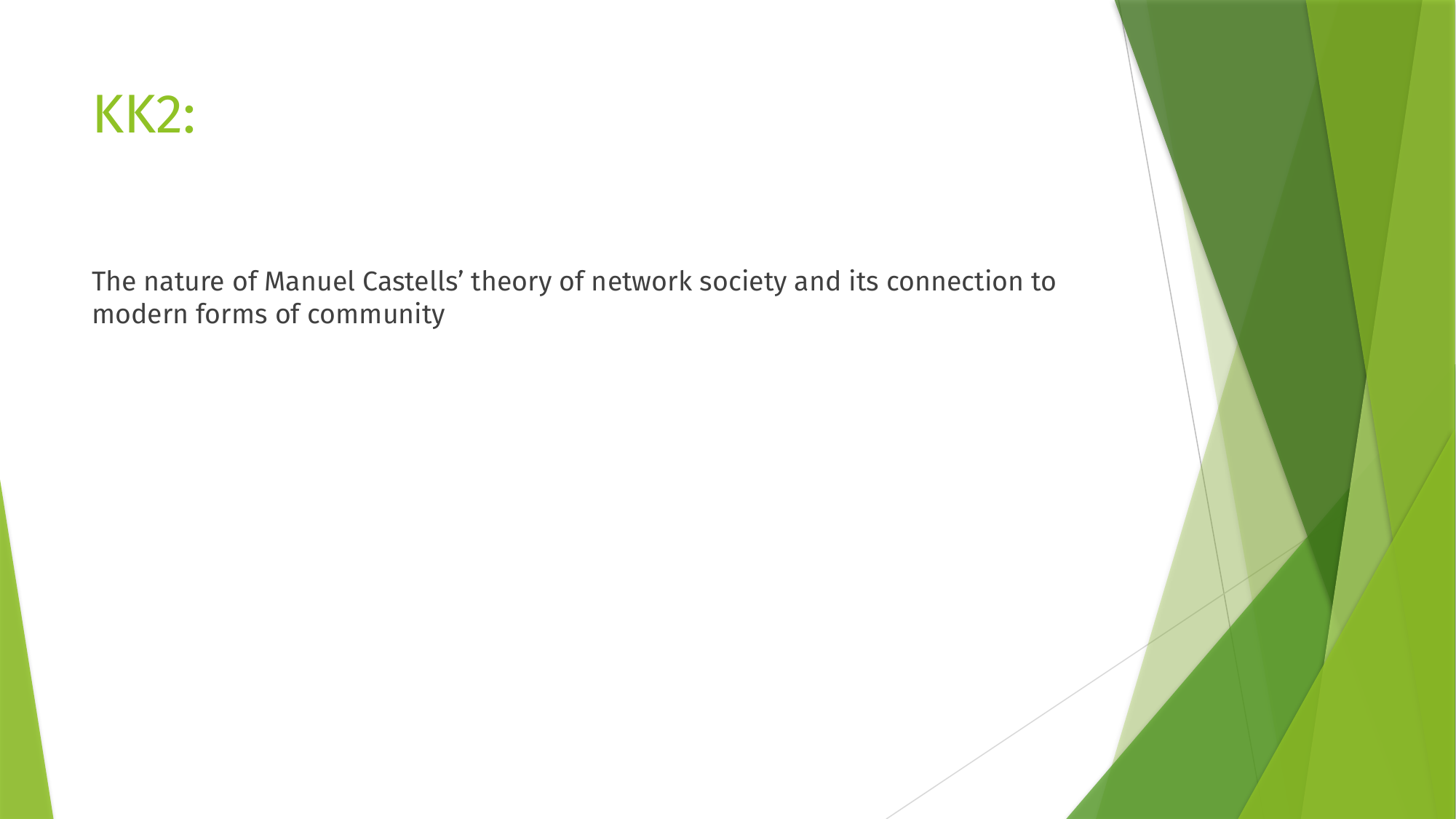

# KK2:
The nature of Manuel Castells’ theory of network society and its connection to modern forms of community